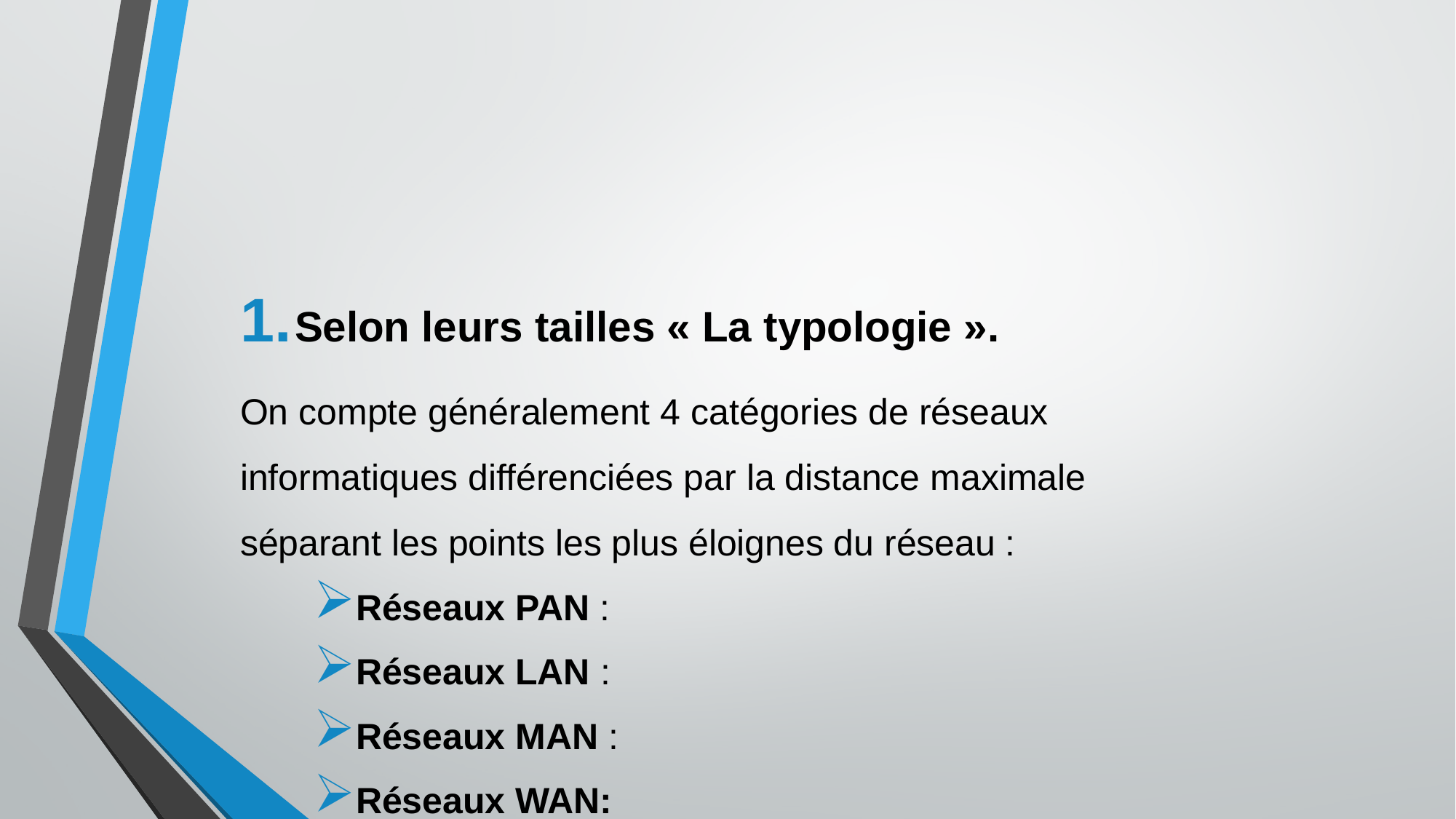

Selon leurs tailles « La typologie ».
On compte généralement 4 catégories de réseaux informatiques différenciées par la distance maximale séparant les points les plus éloignes du réseau :
Réseaux PAN :
Réseaux LAN :
Réseaux MAN :
Réseaux WAN: